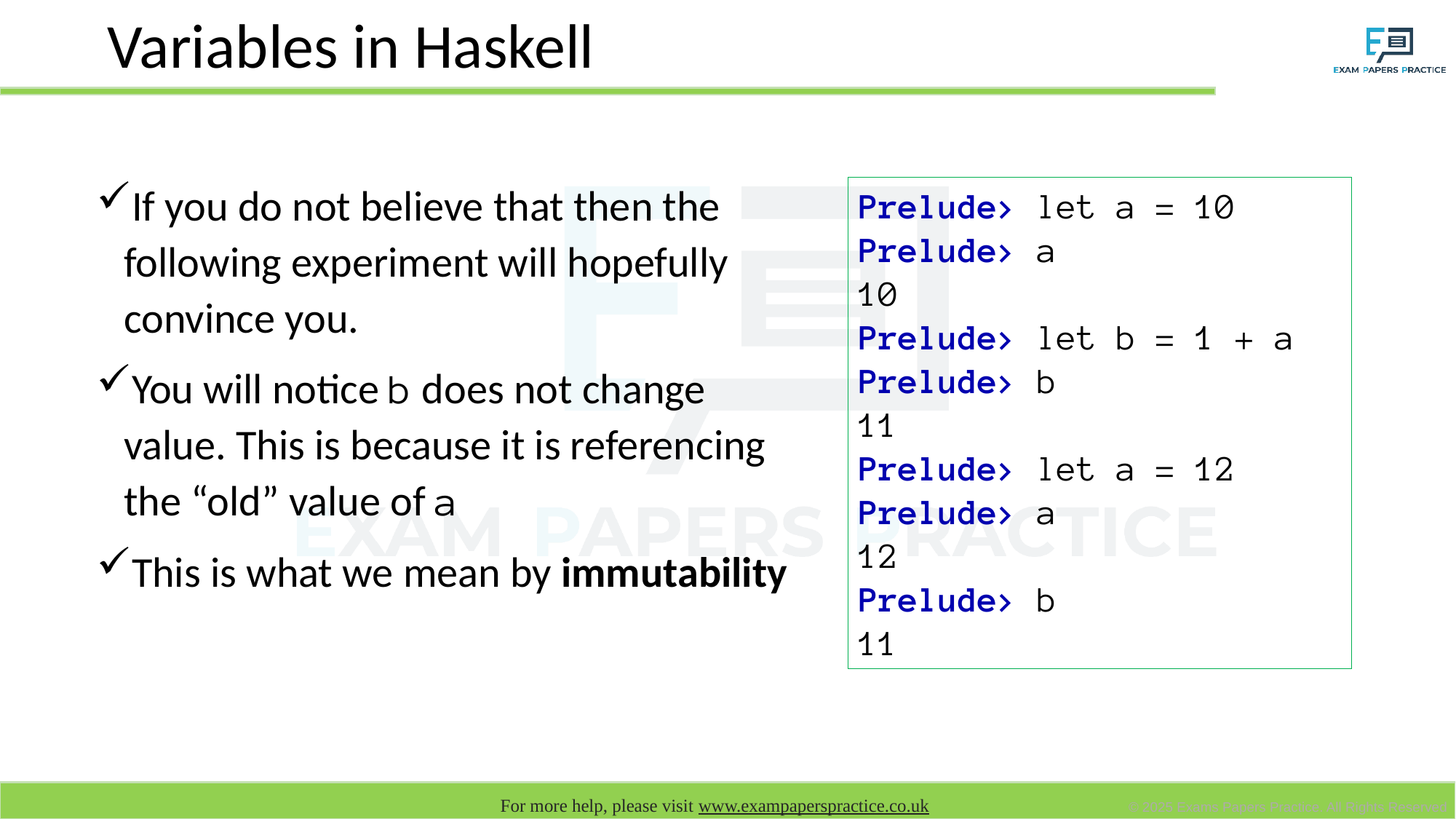

# Variables in Haskell
If you do not believe that then the following experiment will hopefully convince you.
You will notice b does not change value. This is because it is referencing the “old” value of a
This is what we mean by immutability

Prelude> let a = 10
Prelude> a
10
Prelude> let b = 1 + a
Prelude> b
11
Prelude> let a = 12
Prelude> a
12
Prelude> b
11